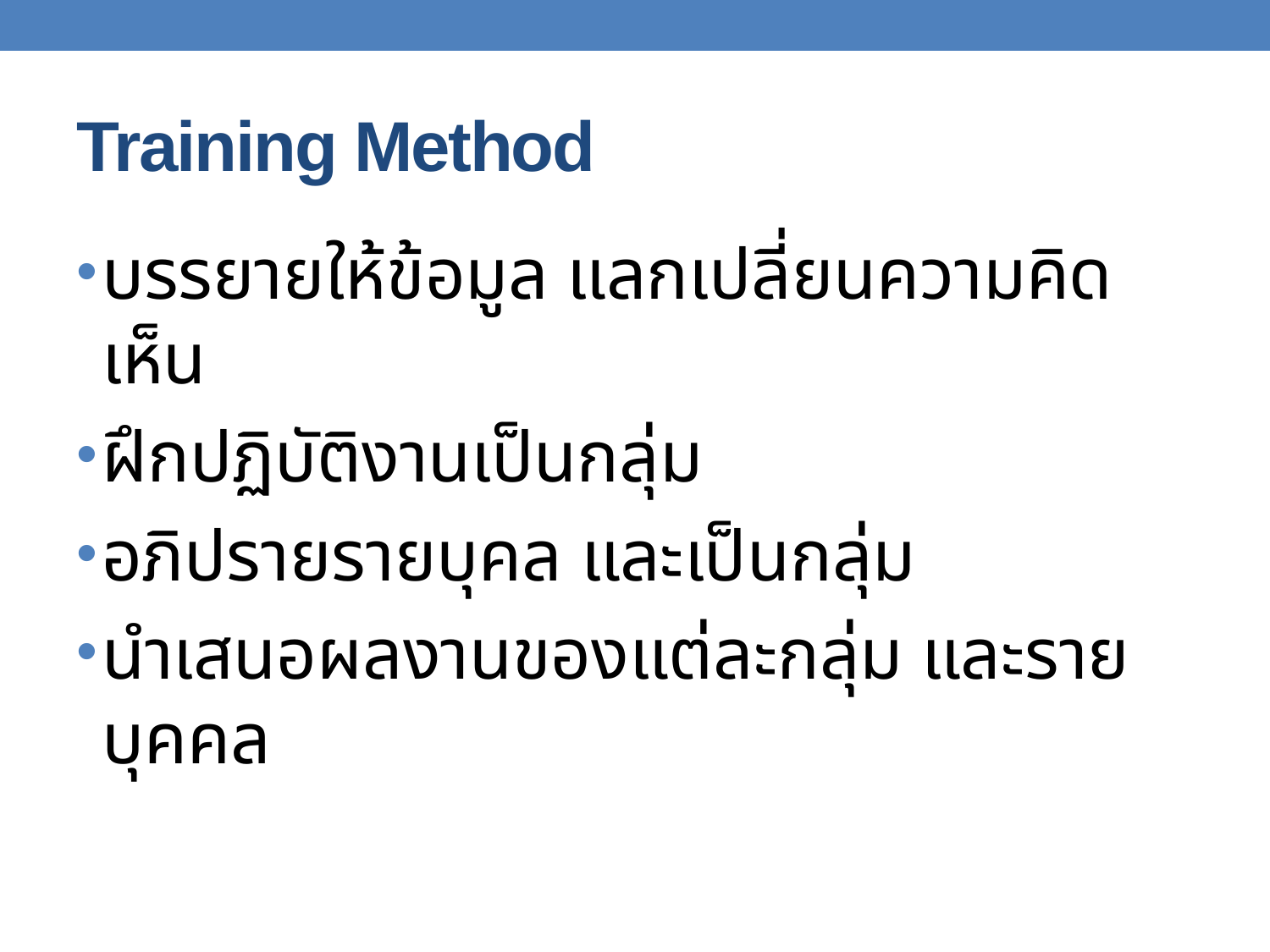

# Training Method
บรรยายให้ข้อมูล แลกเปลี่ยนความคิดเห็น
ฝึกปฏิบัติงานเป็นกลุ่ม
อภิปรายรายบุคล และเป็นกลุ่ม
นำเสนอผลงานของแต่ละกลุ่ม และรายบุคคล